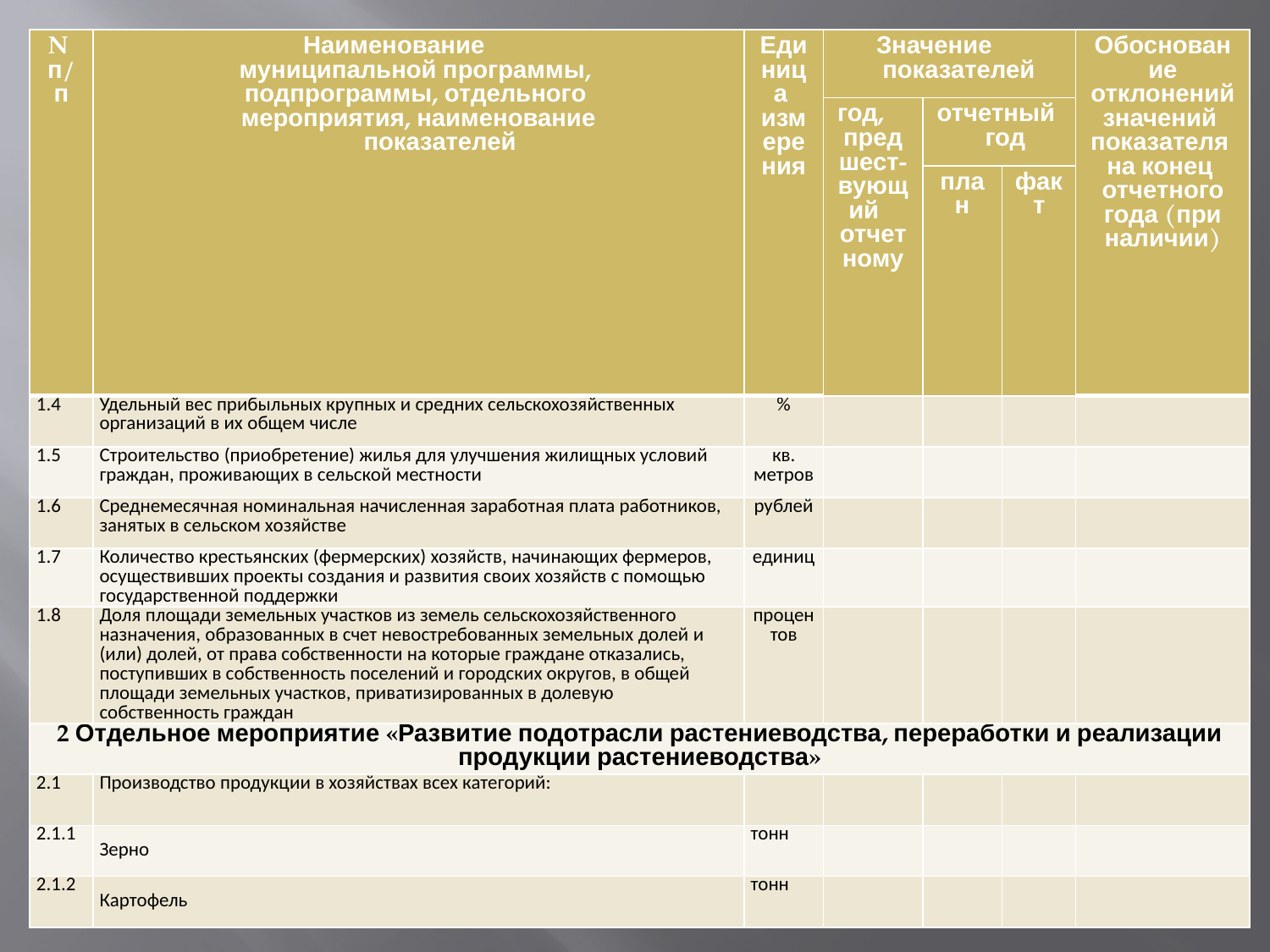

| N п/п | Наименование муниципальной программы, подпрограммы, отдельного мероприятия, наименование показателей | Единица измерения | Значение показателей |  |  | Обоснование отклонений значений показателя на конец отчетного года (при наличии) |
| --- | --- | --- | --- | --- | --- | --- |
|  |  |  | год, предшест- вующий отчетному | отчетный год |  |  |
|  |  |  |  | план | факт |  |
| 1.4 | Удельный вес прибыльных крупных и средних сельскохозяйственных организаций в их общем числе | % |  |  |  |  |
| 1.5 | Строительство (приобретение) жилья для улучшения жилищных условий граждан, проживающих в сельской местности | кв. метров |  |  |  |  |
| 1.6 | Среднемесячная номинальная начисленная заработная плата работников, занятых в сельском хозяйстве | рублей |  |  |  |  |
| 1.7 | Количество крестьянских (фермерских) хозяйств, начинающих фермеров, осуществивших проекты создания и развития своих хозяйств с помощью государственной поддержки | единиц |  |  |  |  |
| 1.8 | Доля площади земельных участков из земель сельскохозяйственного назначения, образованных в счет невостребованных земельных долей и (или) долей, от права собственности на которые граждане отказались, поступивших в собственность поселений и городских округов, в общей площади земельных участков, приватизированных в долевую собственность граждан | процентов |  |  |  |  |
| 2 Отдельное мероприятие «Развитие подотрасли растениеводства, переработки и реализации продукции растениеводства» |  |  |  |  |  |  |
| 2.1 | Производство продукции в хозяйствах всех категорий: |  |  |  |  |  |
| 2.1.1 | Зерно | тонн |  |  |  |  |
| 2.1.2 | Картофель | тонн |  |  |  |  |